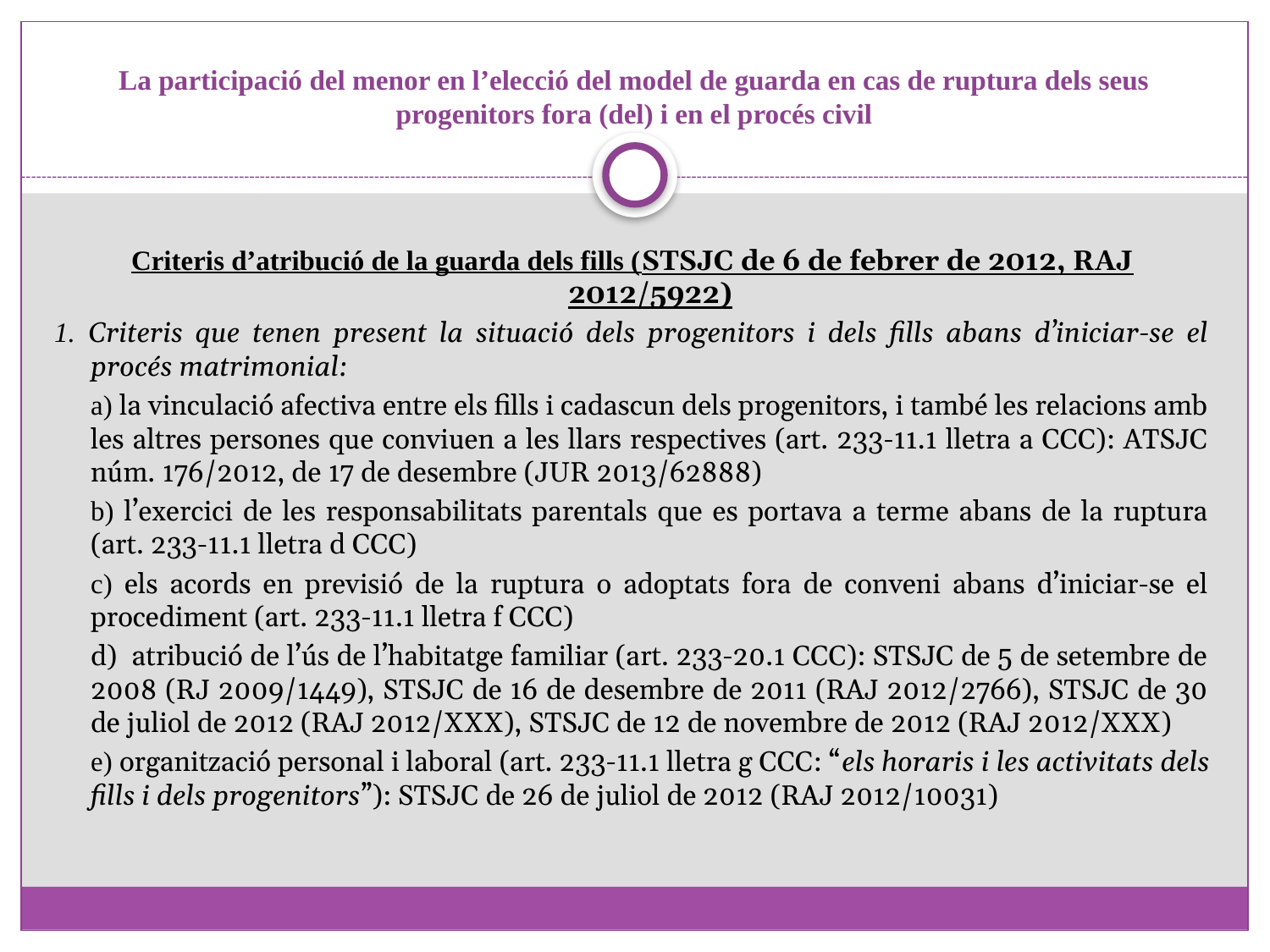

# La participació del menor en l’elecció del model de guarda en cas de ruptura dels seus progenitors fora (del) i en el procés civil
Criteris d’atribució de la guarda dels fills (STSJC de 6 de febrer de 2012, RAJ 2012/5922)
1. Criteris que tenen present la situació dels progenitors i dels fills abans d’iniciar-se el procés matrimonial:
		a) la vinculació afectiva entre els fills i cadascun dels progenitors, i també les relacions amb les altres persones que conviuen a les llars respectives (art. 233-11.1 lletra a CCC): ATSJC núm. 176/2012, de 17 de desembre (JUR 2013/62888)
		b) l’exercici de les responsabilitats parentals que es portava a terme abans de la ruptura (art. 233-11.1 lletra d CCC)
		c) els acords en previsió de la ruptura o adoptats fora de conveni abans d’iniciar-se el procediment (art. 233-11.1 lletra f CCC)
		d)  atribució de l’ús de l’habitatge familiar (art. 233-20.1 CCC): STSJC de 5 de setembre de 2008 (RJ 2009/1449), STSJC de 16 de desembre de 2011 (RAJ 2012/2766), STSJC de 30 de juliol de 2012 (RAJ 2012/XXX), STSJC de 12 de novembre de 2012 (RAJ 2012/XXX)
		e) organització personal i laboral (art. 233-11.1 lletra g CCC: “els horaris i les activitats dels fills i dels progenitors”): STSJC de 26 de juliol de 2012 (RAJ 2012/10031)